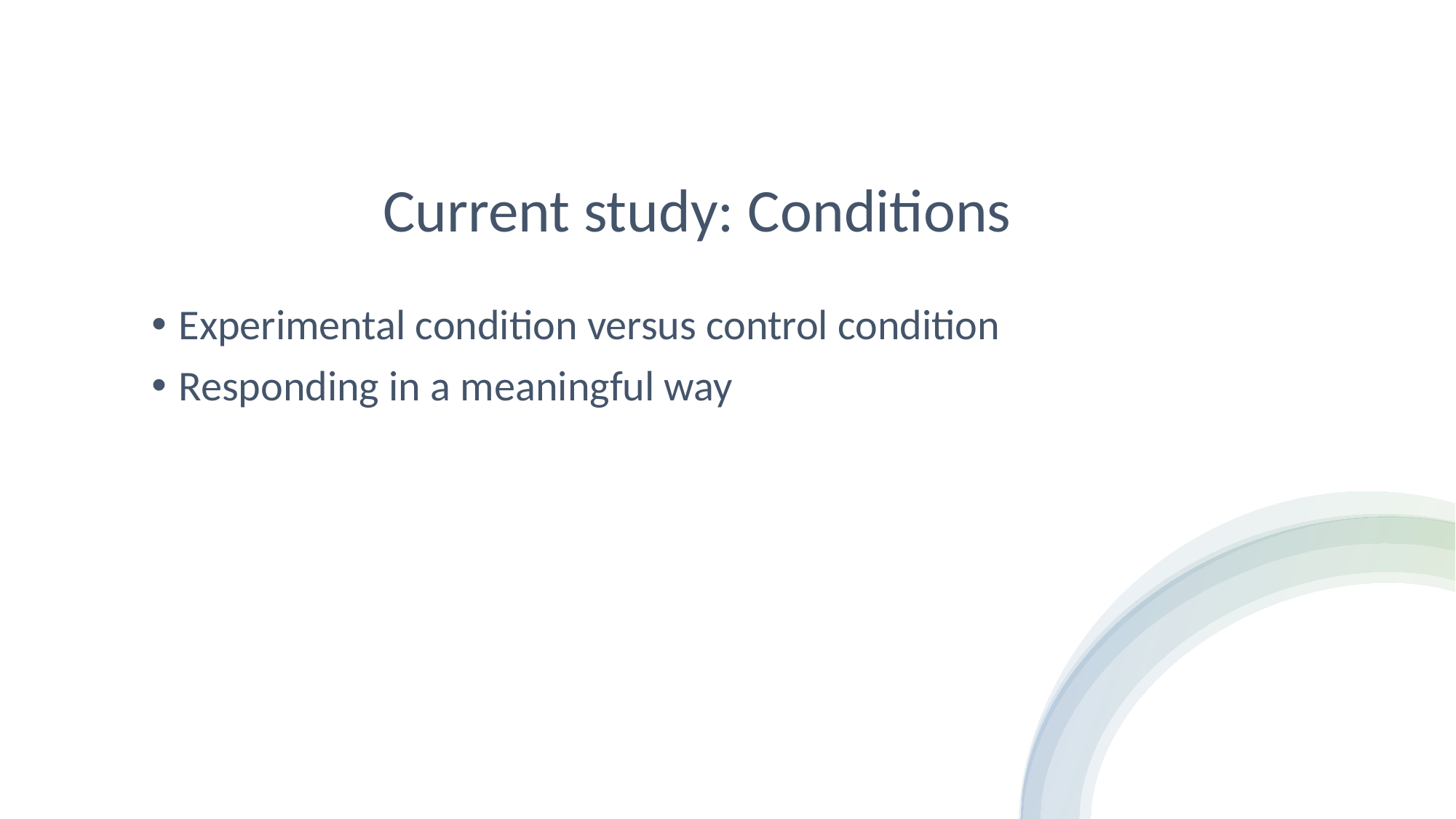

# Current study: Conditions
Experimental condition versus control condition
Responding in a meaningful way